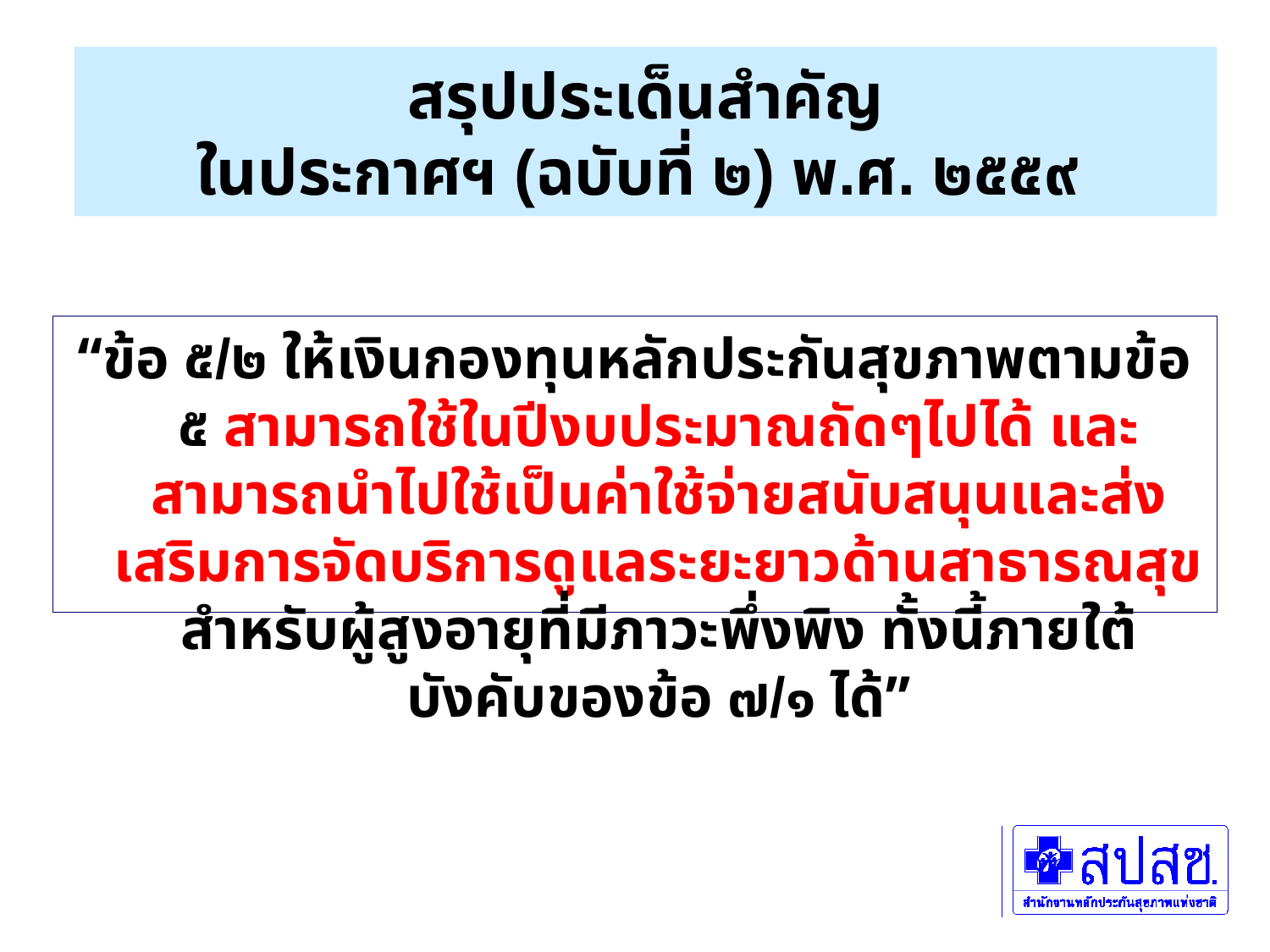

# สรุปประเด็นสำคัญ ในประกาศฯ (ฉบับที่ ๒) พ.ศ. ๒๕๕๙
“ข้อ ๕/๒ ให้เงินกองทุนหลักประกันสุขภาพตามข้อ ๕ สามารถใช้ในปีงบประมาณถัดๆไปได้ และสามารถนำไปใช้เป็นค่าใช้จ่ายสนับสนุนและส่งเสริมการจัดบริการดูแลระยะยาวด้านสาธารณสุขสำหรับผู้สูงอายุที่มีภาวะพึ่งพิง ทั้งนี้ภายใต้บังคับของข้อ ๗/๑ ได้”